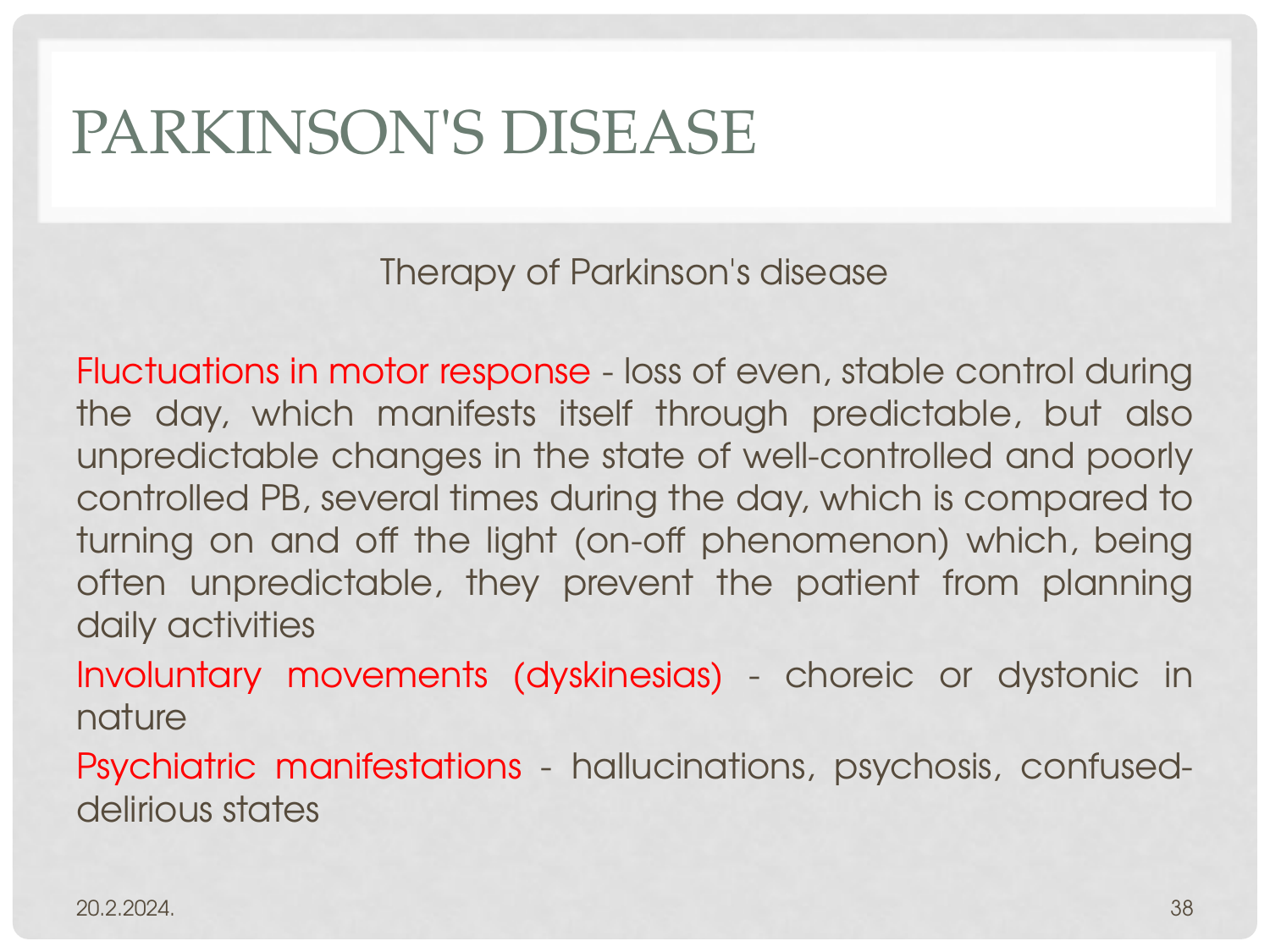

# PARKINSON'S DISEASE
Therapy of Parkinson's disease

Fluctuations in motor response - loss of even, stable control during the day, which manifests itself through predictable, but also unpredictable changes in the state of well-controlled and poorly controlled PB, several times during the day, which is compared to turning on and off the light (on-off phenomenon) which, being often unpredictable, they prevent the patient from planning daily activities
Involuntary movements (dyskinesias) - choreic or dystonic in nature
Psychiatric manifestations - hallucinations, psychosis, confused-delirious states
20.2.2024.
38